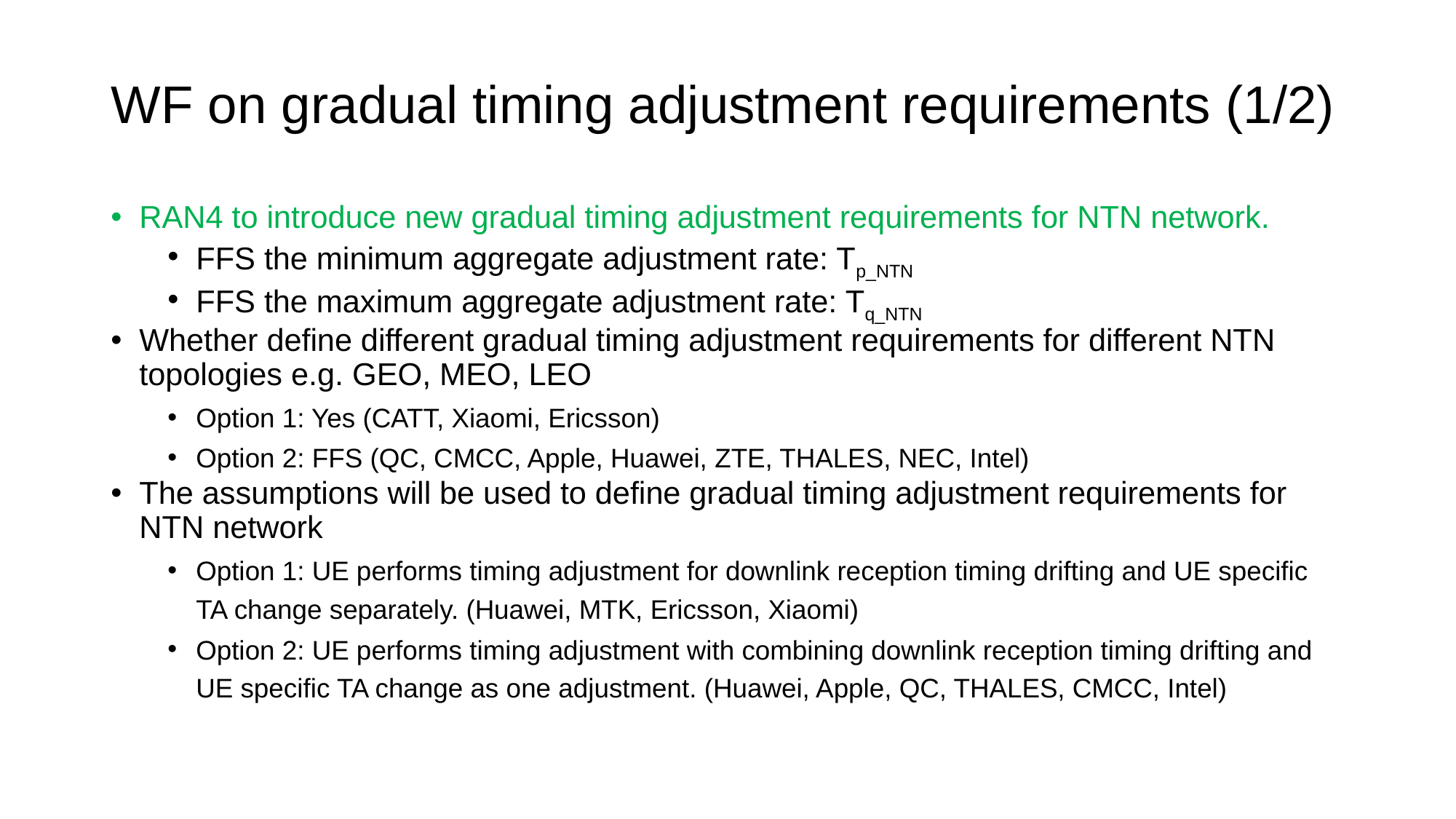

# WF on gradual timing adjustment requirements (1/2)
RAN4 to introduce new gradual timing adjustment requirements for NTN network.
FFS the minimum aggregate adjustment rate: Tp_NTN
FFS the maximum aggregate adjustment rate: Tq_NTN
Whether define different gradual timing adjustment requirements for different NTN topologies e.g. GEO, MEO, LEO
Option 1: Yes (CATT, Xiaomi, Ericsson)
Option 2: FFS (QC, CMCC, Apple, Huawei, ZTE, THALES, NEC, Intel)
The assumptions will be used to define gradual timing adjustment requirements for NTN network
Option 1: UE performs timing adjustment for downlink reception timing drifting and UE specific TA change separately. (Huawei, MTK, Ericsson, Xiaomi)
Option 2: UE performs timing adjustment with combining downlink reception timing drifting and UE specific TA change as one adjustment. (Huawei, Apple, QC, THALES, CMCC, Intel)